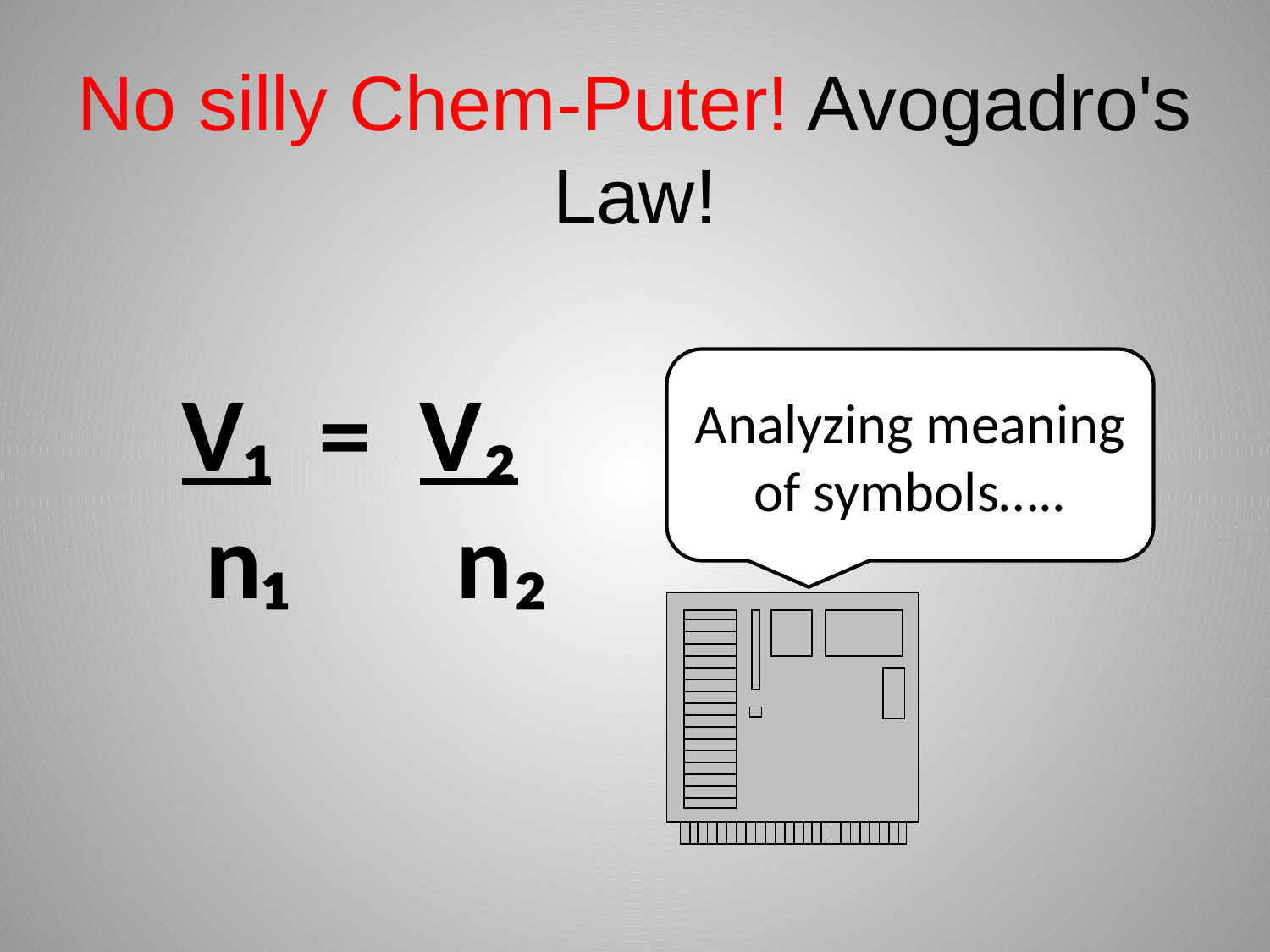

# No silly Chem-Puter! Avogadro's Law!
Analyzing meaning of symbols…..
V₁  =  V₂
 n₁       n₂